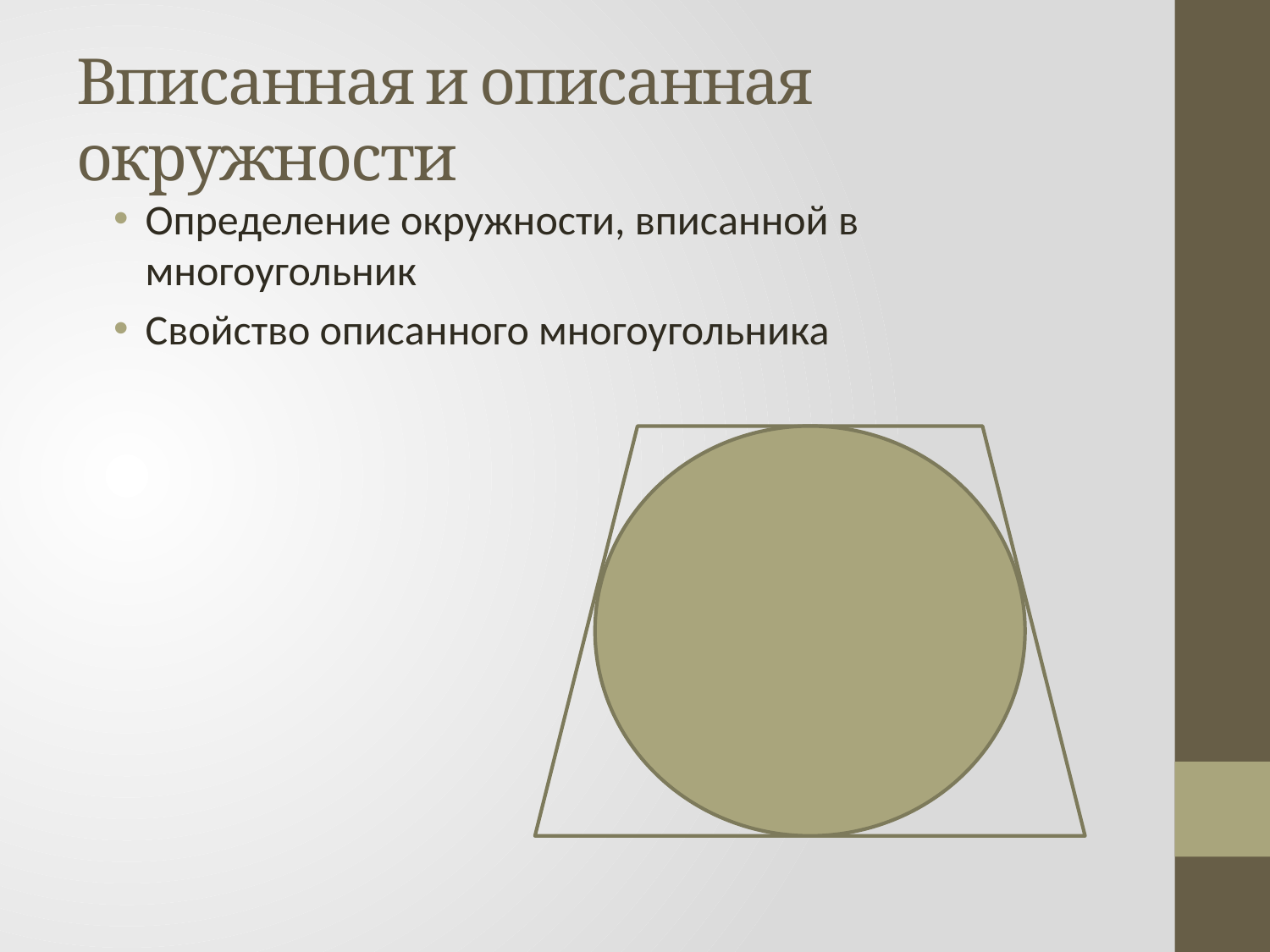

# Вписанная и описанная окружности
Определение окружности, вписанной в многоугольник
Свойство описанного многоугольника